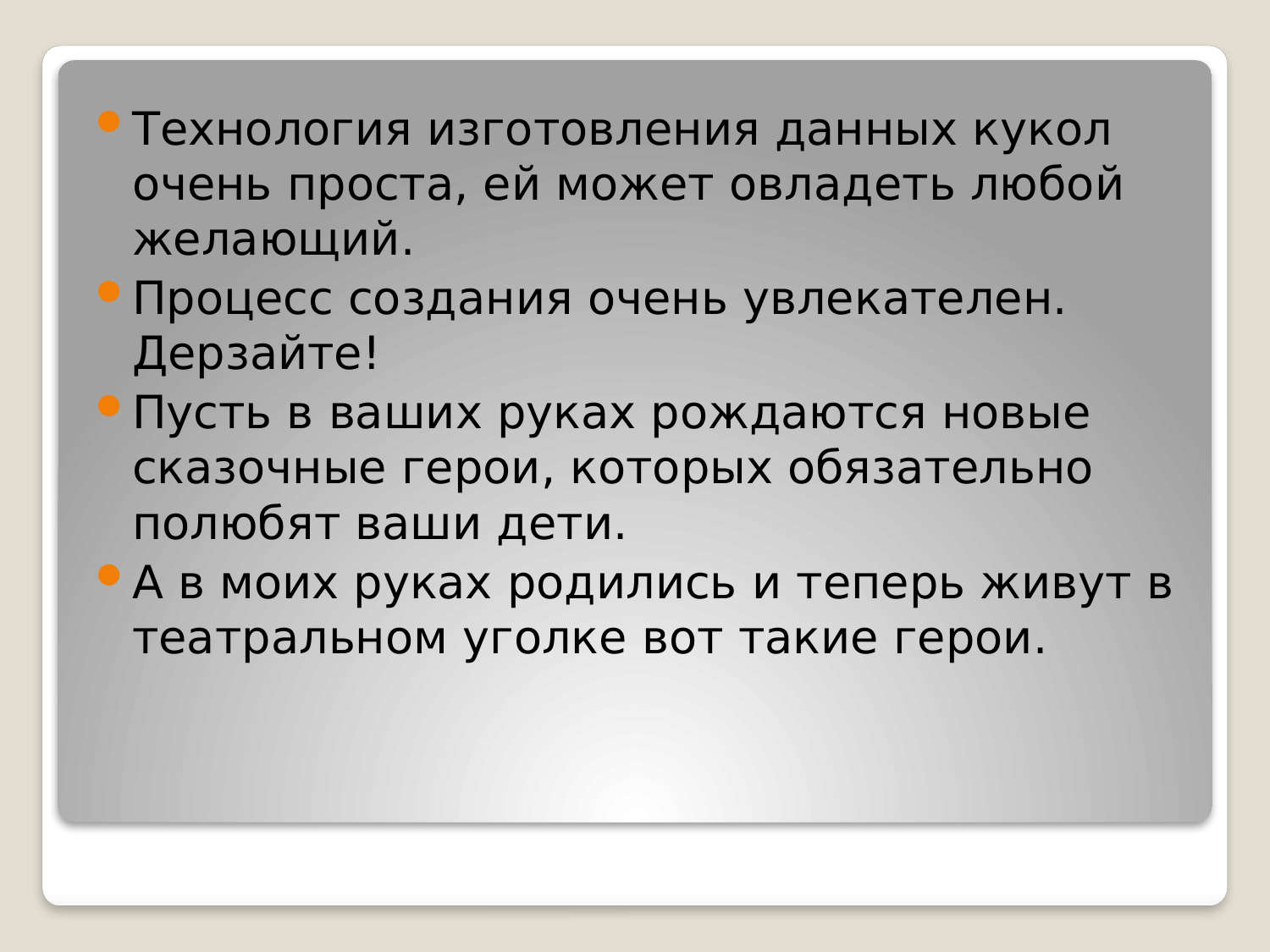

Технология изготовления данных кукол очень проста, ей может овладеть любой желающий.
Процесс создания очень увлекателен. Дерзайте!
Пусть в ваших руках рождаются новые сказочные герои, которых обязательно полюбят ваши дети.
А в моих руках родились и теперь живут в театральном уголке вот такие герои.